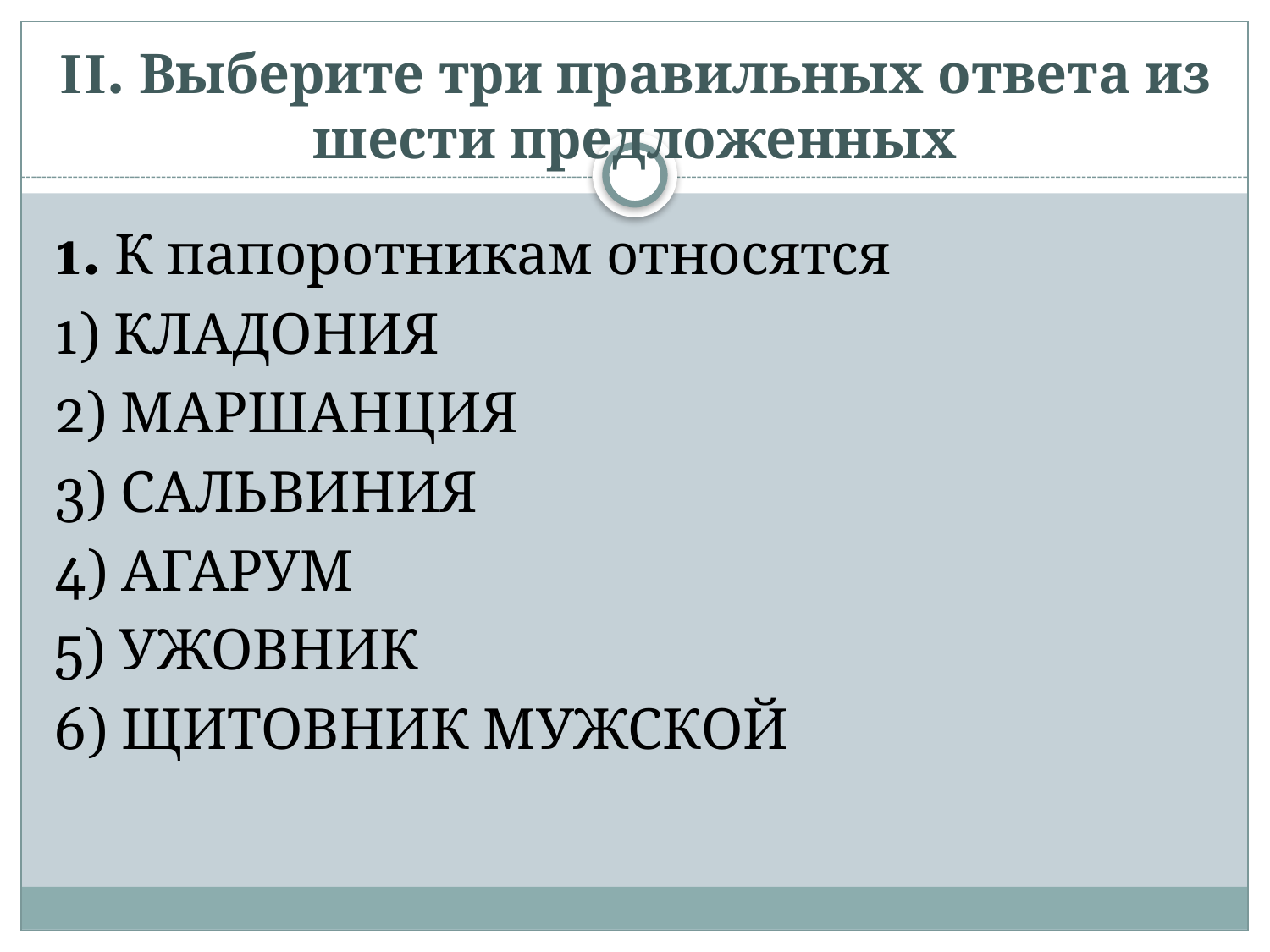

# II. Выберите три правильных ответа из шести предложенных
1. К папоротникам относятся
1) кладония
2) маршанция
3) сальвиния
4) агарум
5) ужовник
6) щитовник мужской